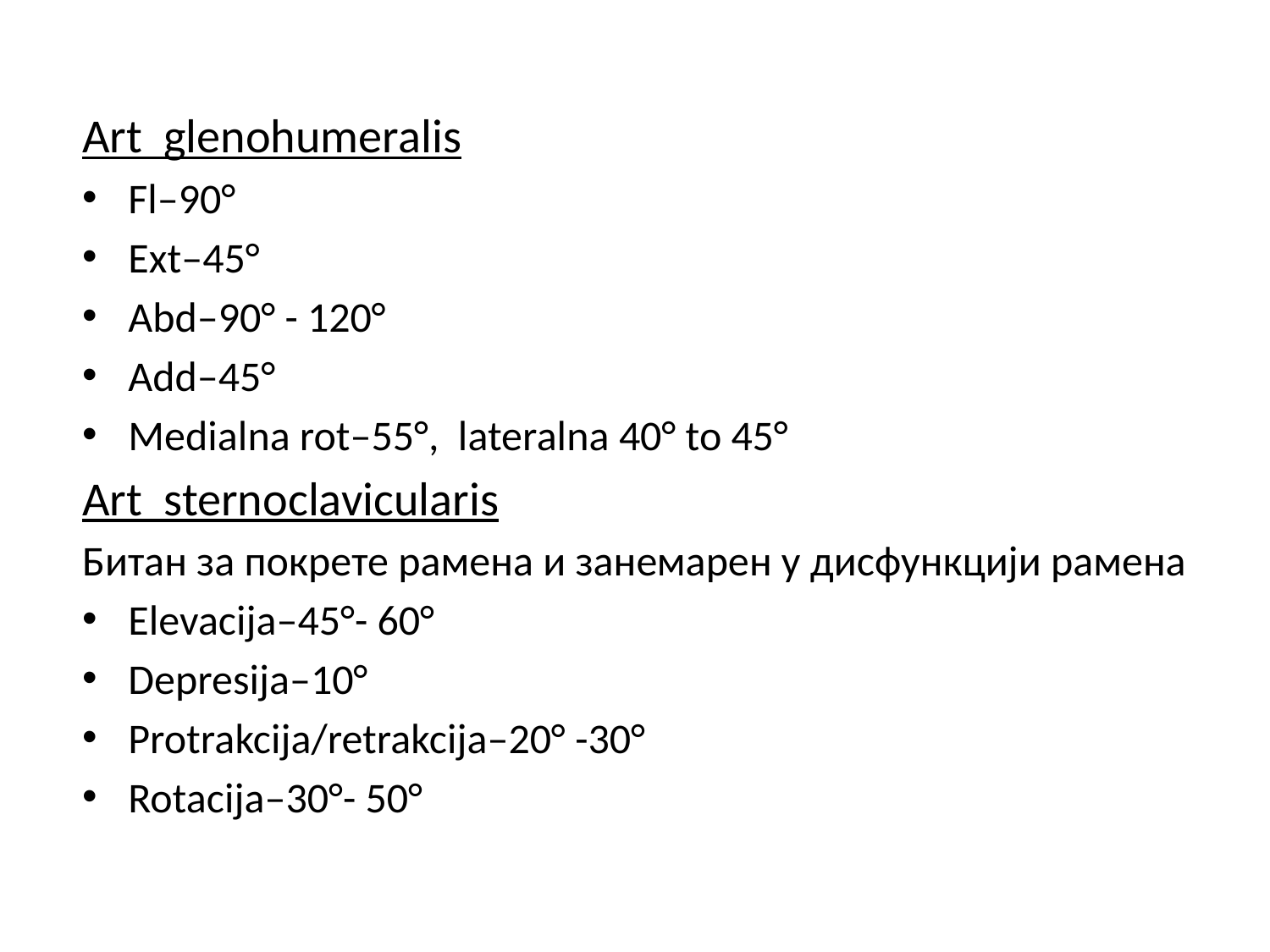

#
Art  glenohumeralis
Fl–90°
Ext–45°
Abd–90° - 120°
Add–45°
Medialna rot–55°,  lateralna 40° to 45°
Art  sternoclavicularis
Битан за покрете рамена и занемарен у дисфункцији рамена
Elevacija–45°- 60°
Depresija–10°
Protrakcija/retrakcija–20° -30°
Rotacija–30°- 50°